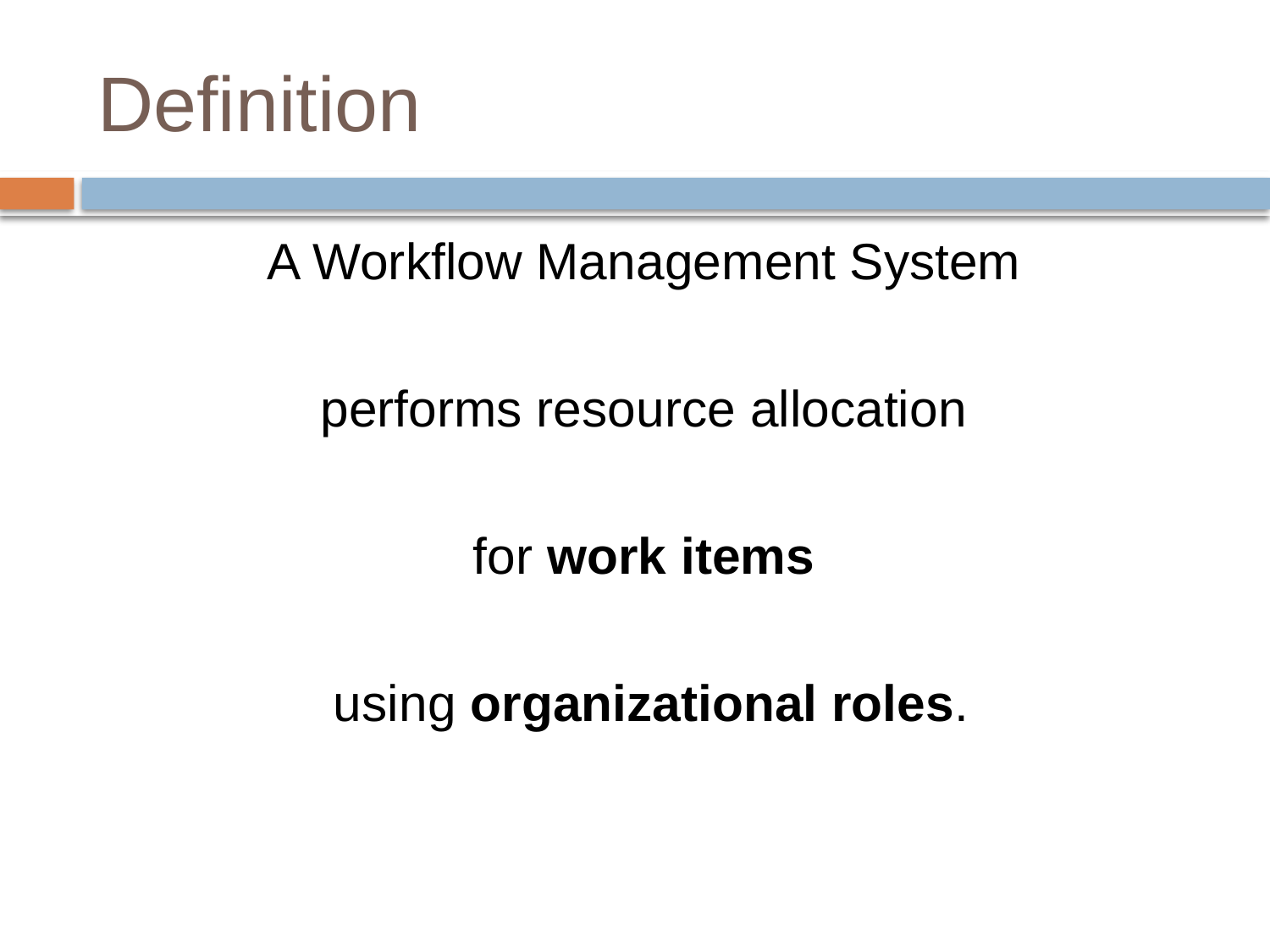

# Definition
A Workflow Management System

performs resource allocation

for work items

using organizational roles.